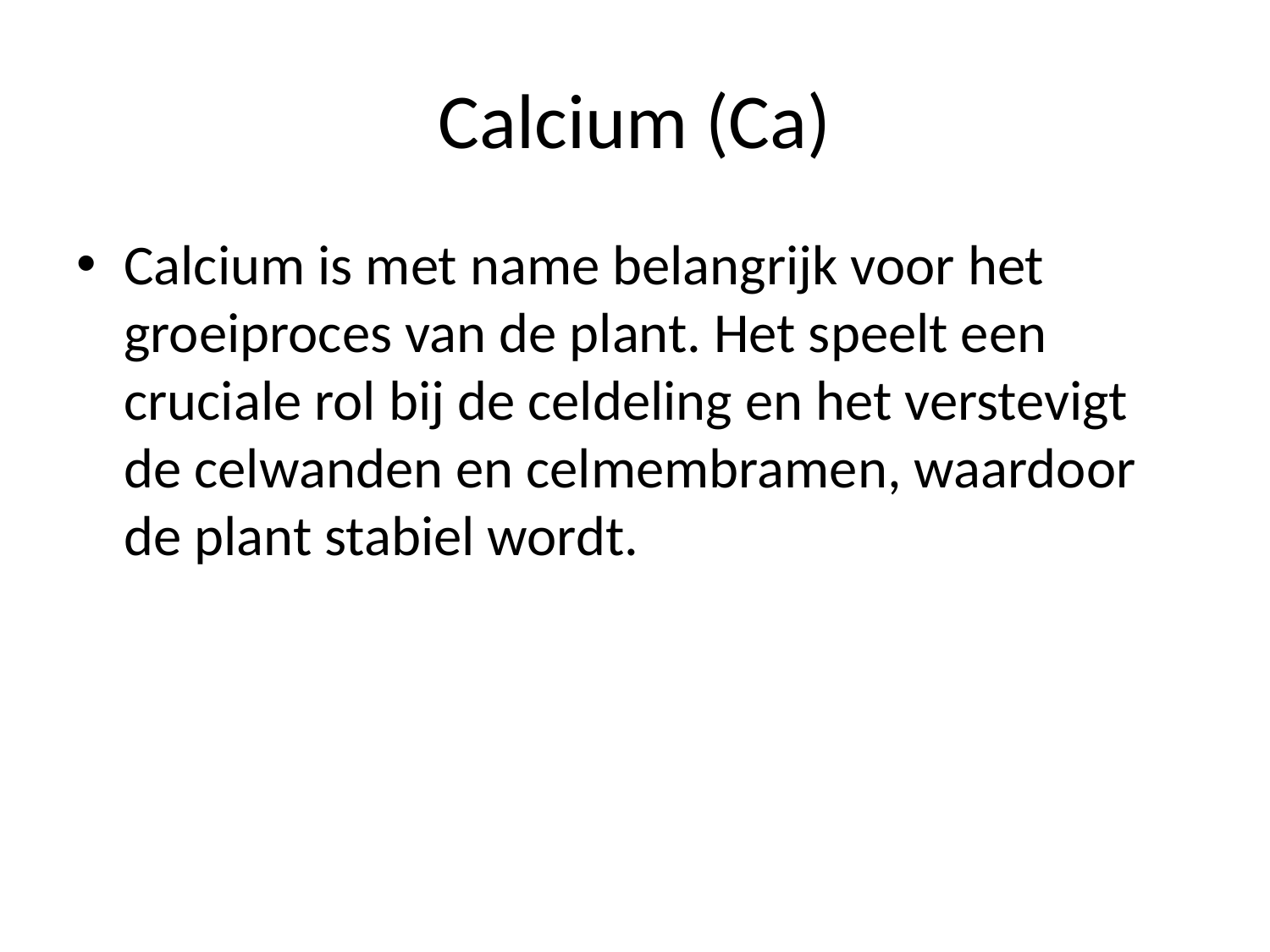

# Calcium (Ca)
Calcium is met name belangrijk voor het groeiproces van de plant. Het speelt een cruciale rol bij de celdeling en het verstevigt de celwanden en celmembramen, waardoor de plant stabiel wordt.